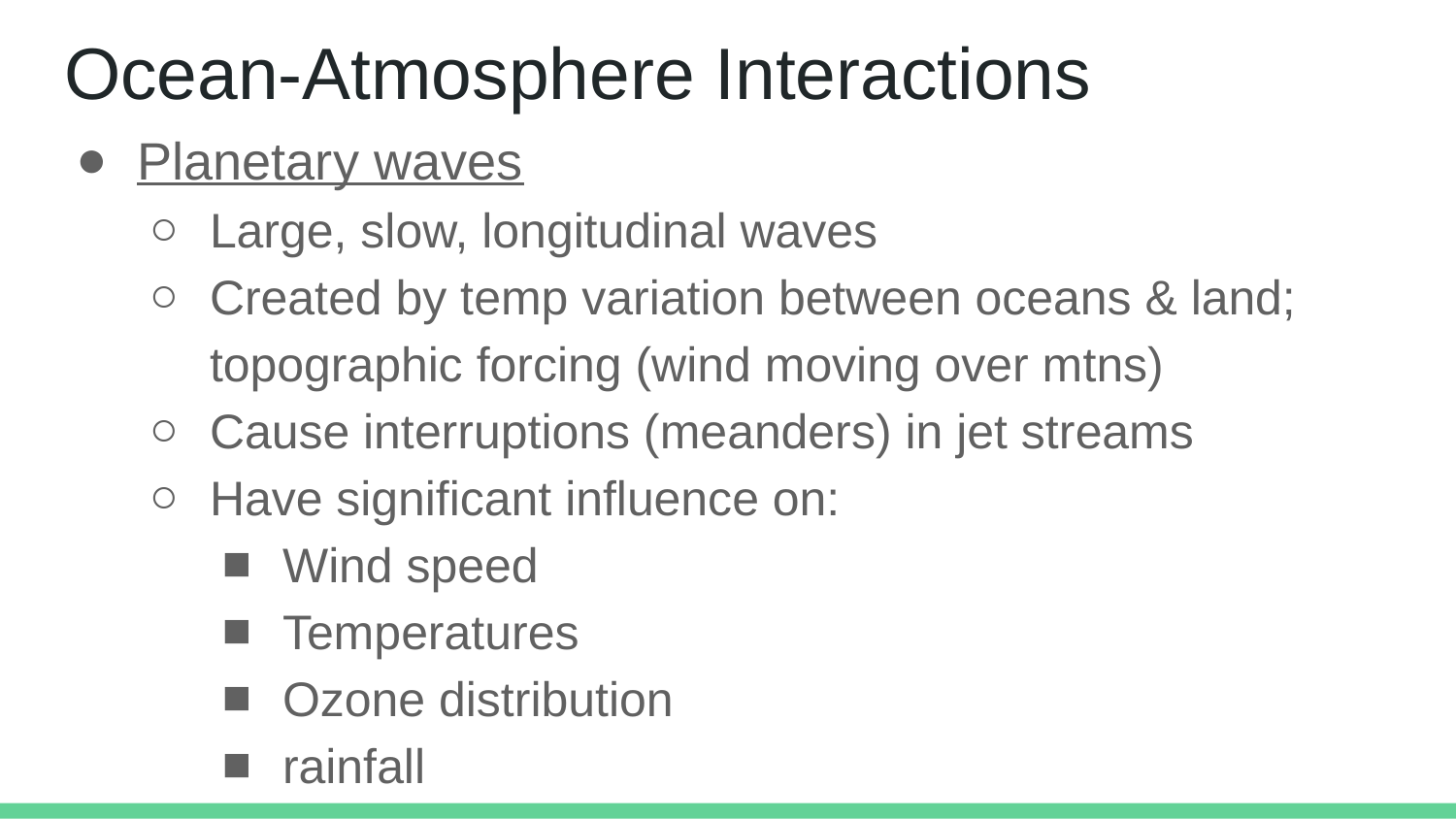

# Ocean-Atmosphere Interactions

Planetary waves
Large, slow, longitudinal waves
Created by temp variation between oceans & land; topographic forcing (wind moving over mtns)
Cause interruptions (meanders) in jet streams
Have significant influence on:
Wind speed
Temperatures
Ozone distribution
rainfall